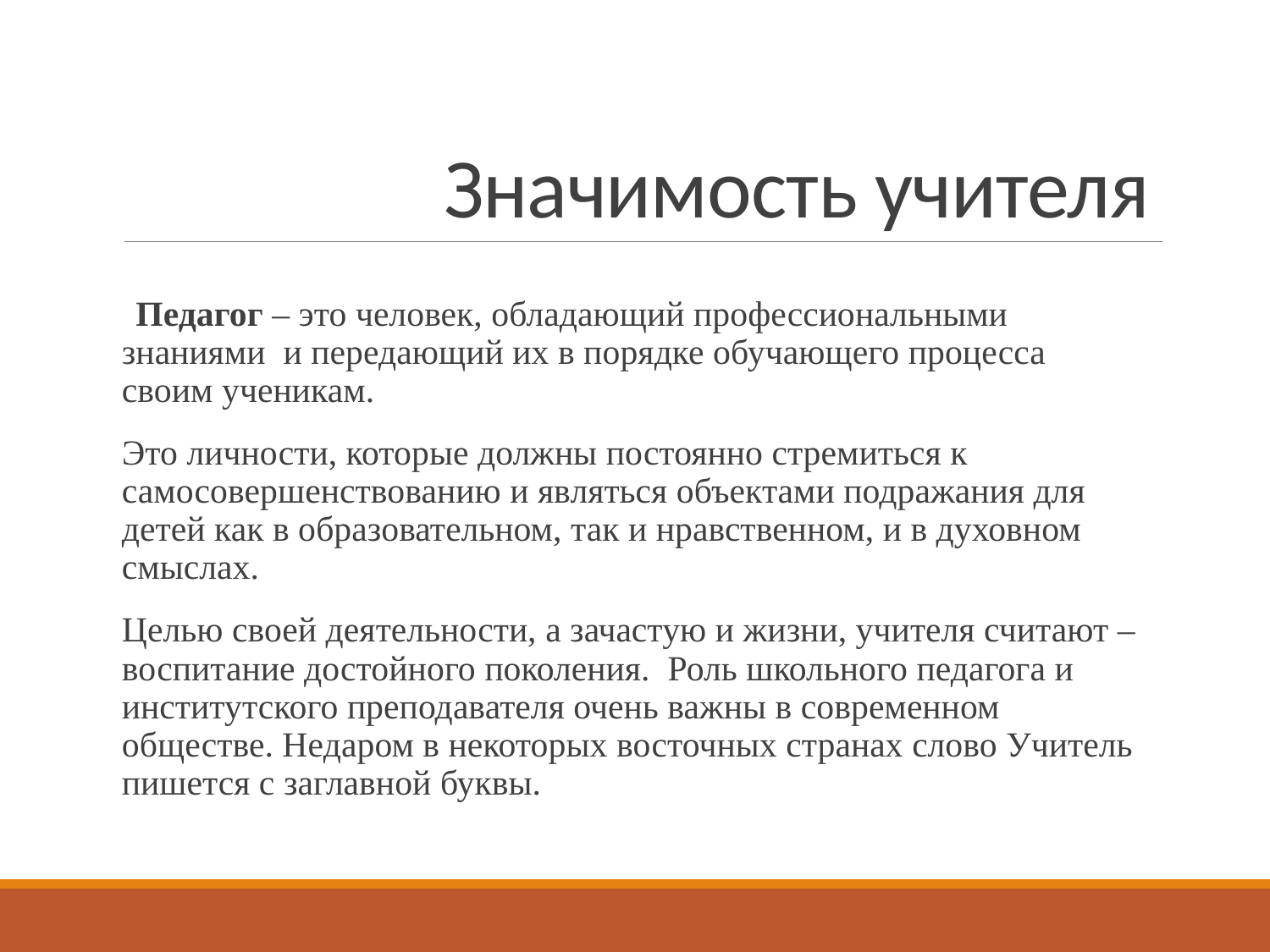

# Значимость учителя

   Педагог – это человек, обладающий профессиональными знаниями  и передающий их в порядке обучающего процесса своим ученикам.
Это личности, которые должны постоянно стремиться к самосовершенствованию и являться объектами подражания для детей как в образовательном, так и нравственном, и в духовном смыслах.
Целью своей деятельности, а зачастую и жизни, учителя считают – воспитание достойного поколения.  Роль школьного педагога и институтского преподавателя очень важны в современном обществе. Недаром в некоторых восточных странах слово Учитель пишется с заглавной буквы.